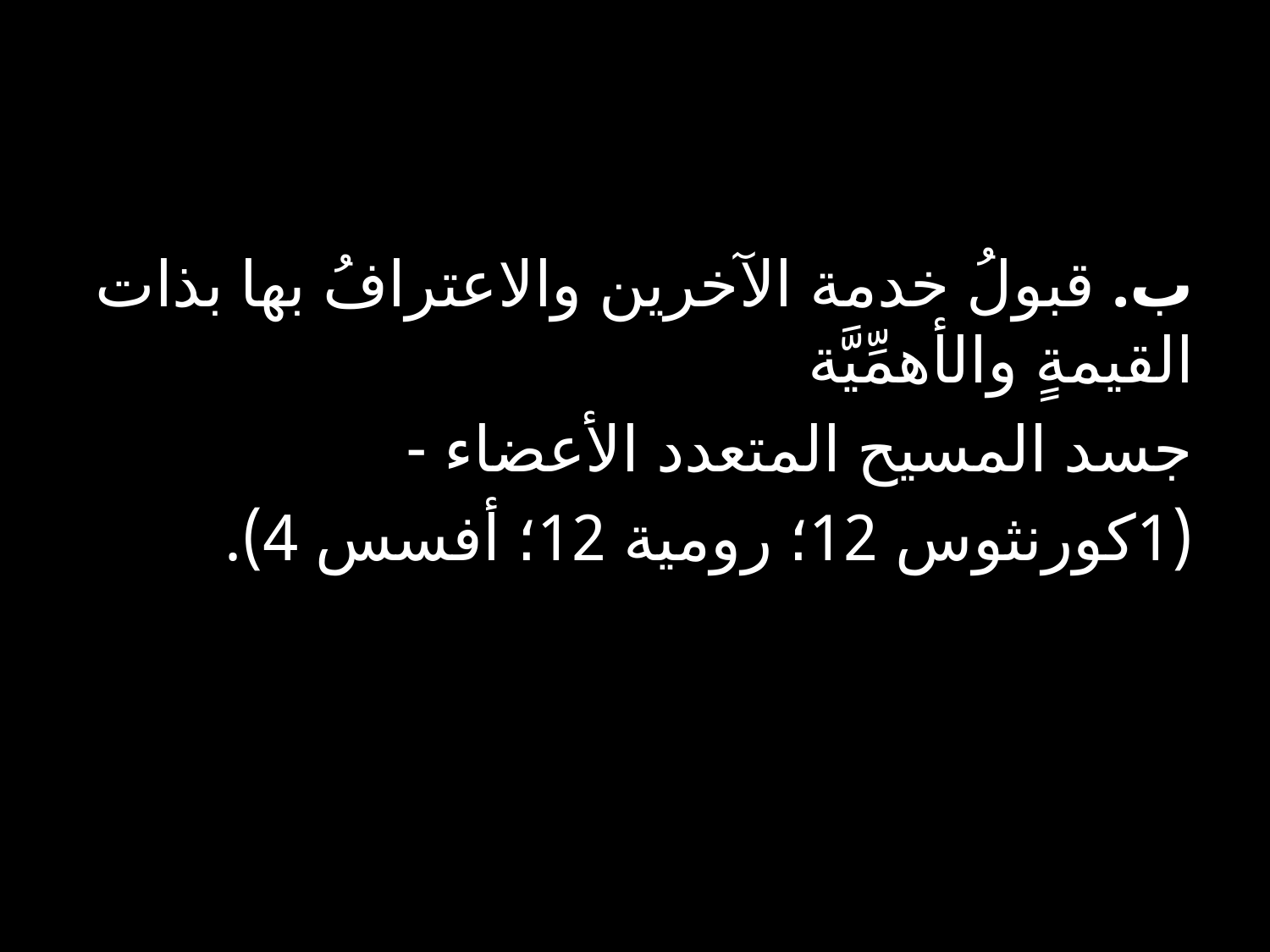

ب. قبولُ خدمة الآخرين والاعترافُ بها بذات القيمةٍ والأهمِّيَّة
جسد المسيح المتعدد الأعضاء -
(1كورنثوس 12؛ رومية 12؛ أفسس 4).